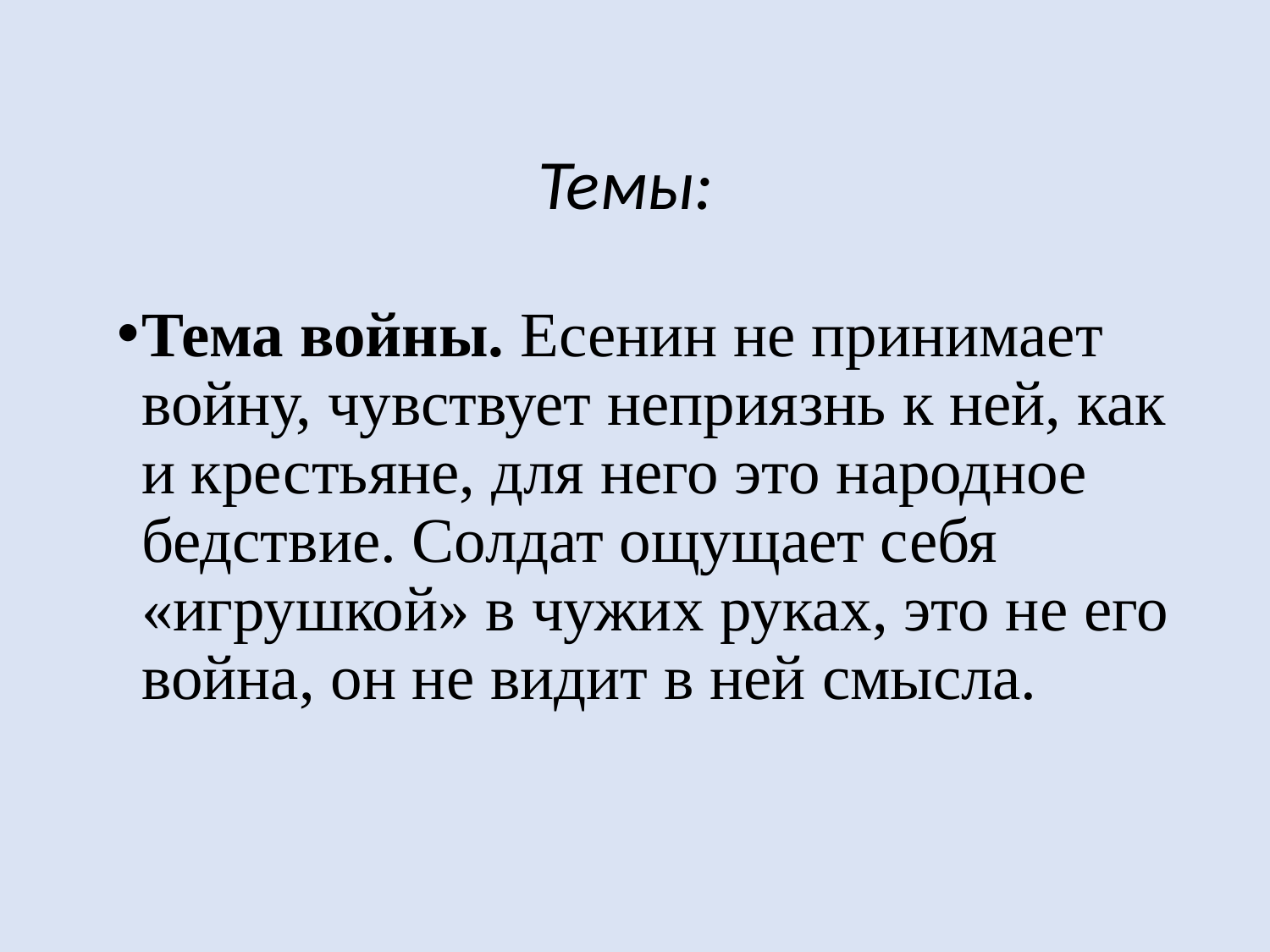

# Темы:

Тема войны. Есенин не принимает войну, чувствует неприязнь к ней, как и крестьяне, для него это народное бедствие. Солдат ощущает себя «игрушкой» в чужих руках, это не его война, он не видит в ней смысла.